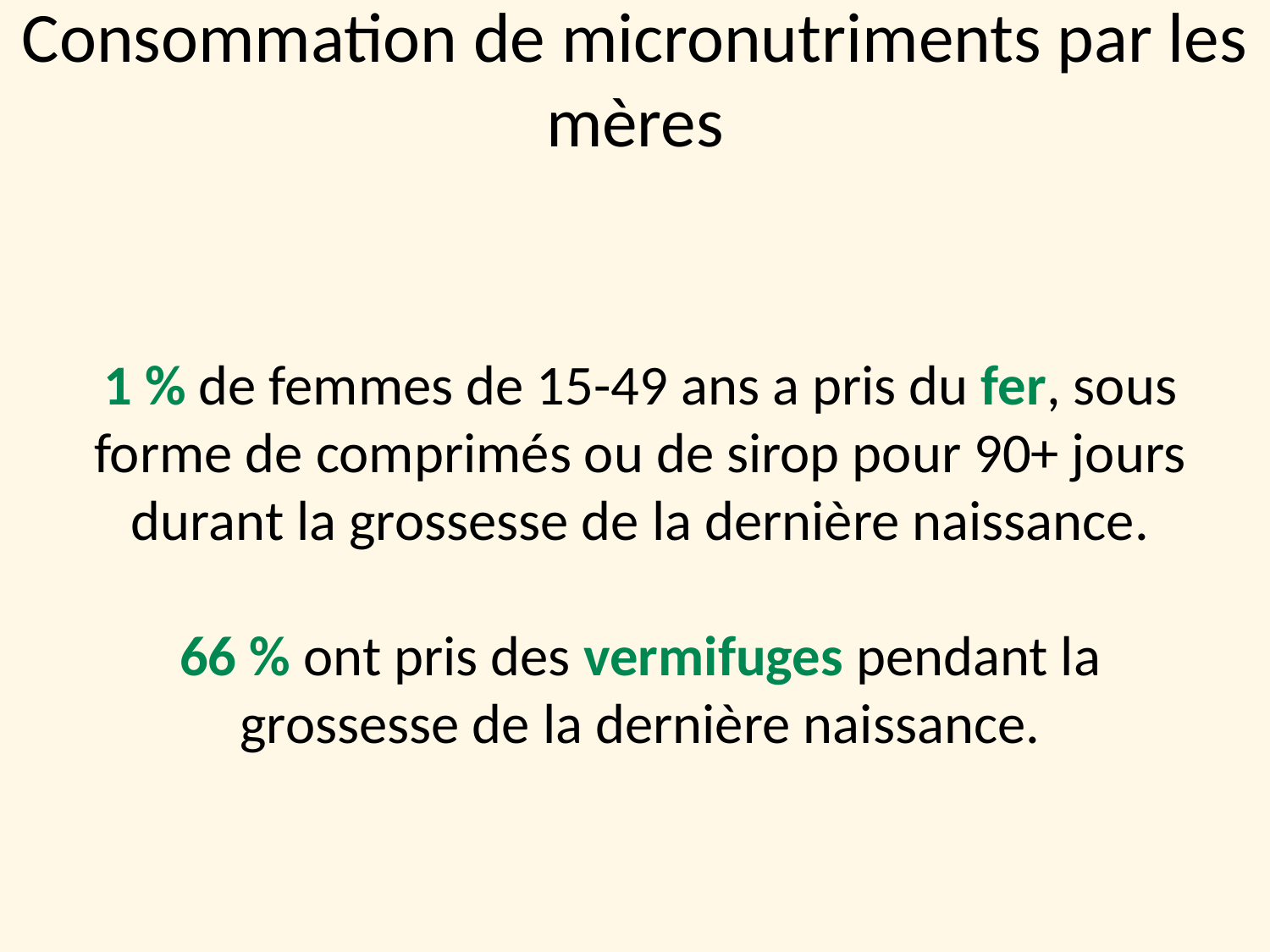

# Consommation de micronutriments par les mères

1 % de femmes de 15-49 ans a pris du fer, sous forme de comprimés ou de sirop pour 90+ jours durant la grossesse de la dernière naissance.

66 % ont pris des vermifuges pendant la grossesse de la dernière naissance.